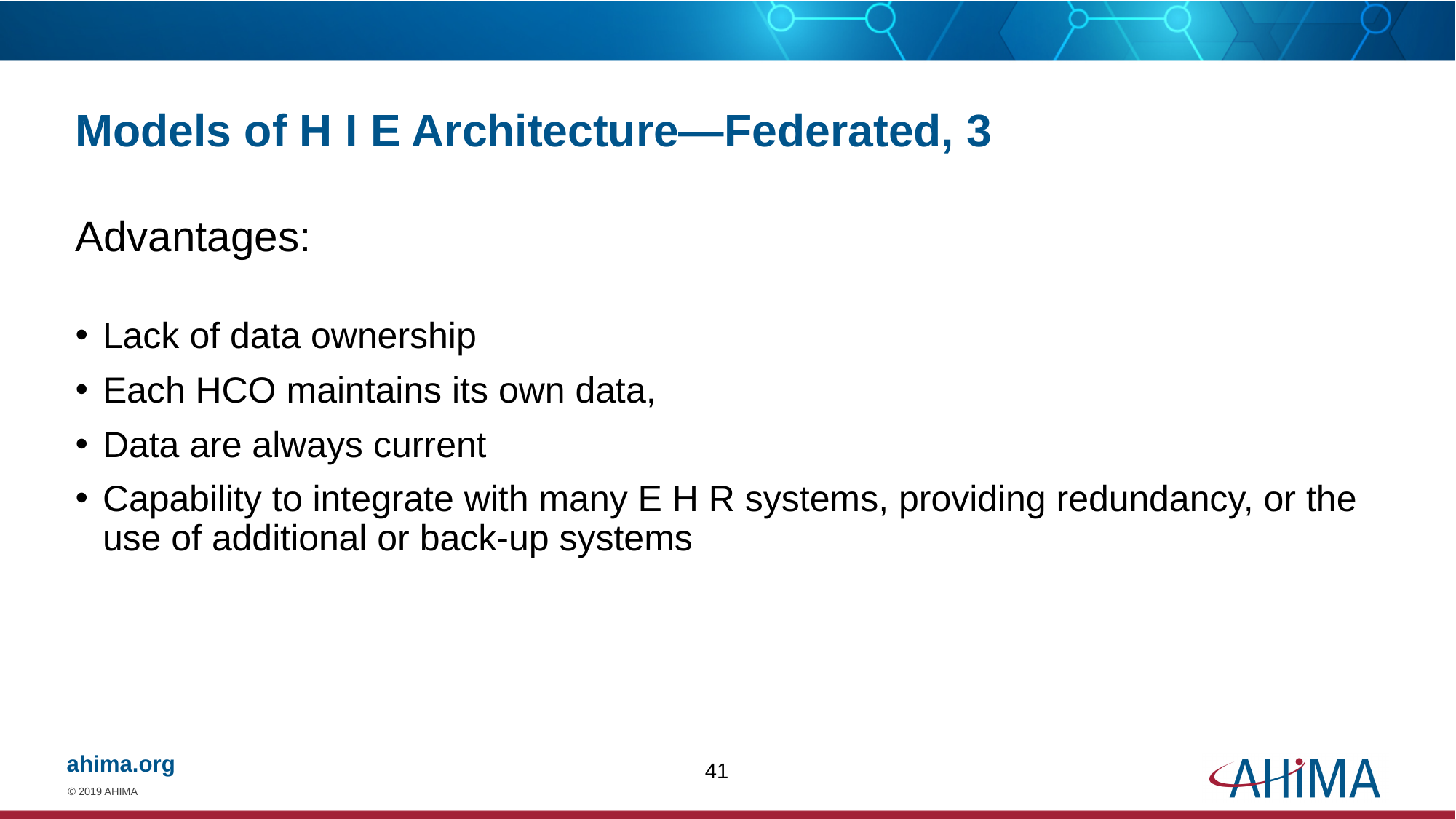

# Models of H I E Architecture—Federated, 3
Advantages:

Lack of data ownership
Each HCO maintains its own data,
Data are always current
Capability to integrate with many E H R systems, providing redundancy, or the use of additional or back-up systems